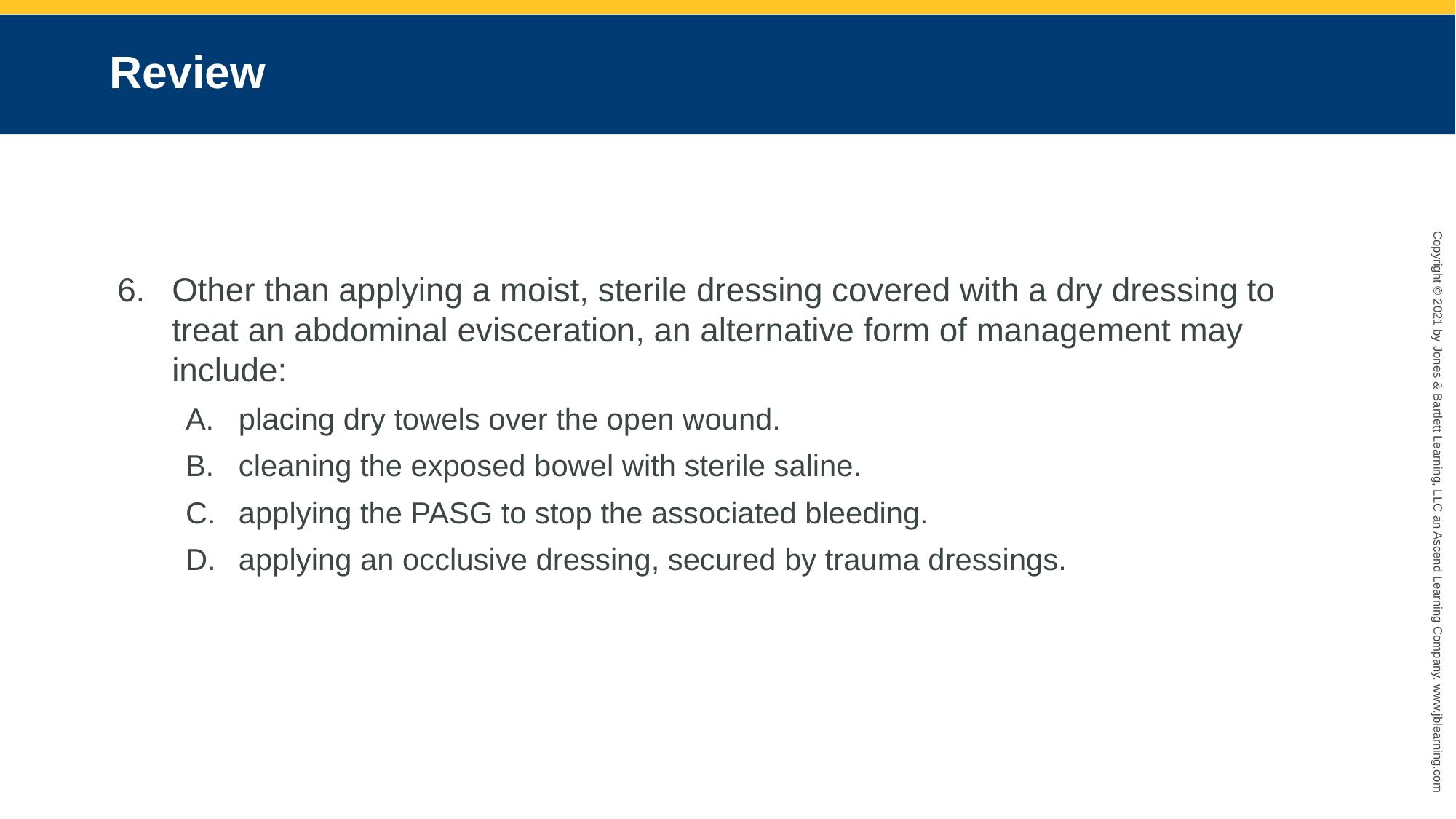

# Review
Other than applying a moist, sterile dressing covered with a dry dressing to treat an abdominal evisceration, an alternative form of management may include:
placing dry towels over the open wound.
cleaning the exposed bowel with sterile saline.
applying the PASG to stop the associated bleeding.
applying an occlusive dressing, secured by trauma dressings.